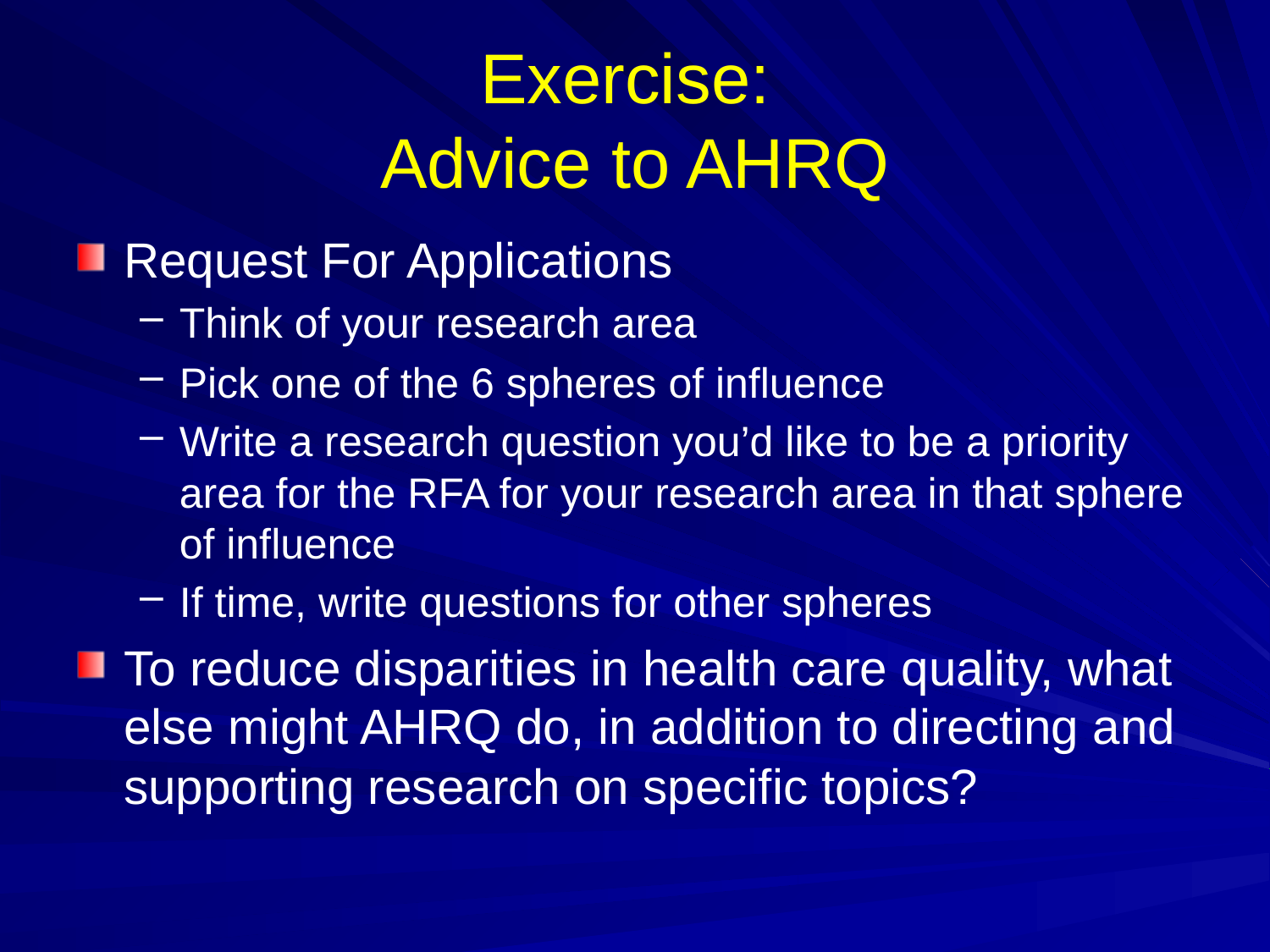

# Exercise: Advice to AHRQ
Request For Applications
Think of your research area
Pick one of the 6 spheres of influence
Write a research question you’d like to be a priority area for the RFA for your research area in that sphere of influence
If time, write questions for other spheres
To reduce disparities in health care quality, what else might AHRQ do, in addition to directing and supporting research on specific topics?